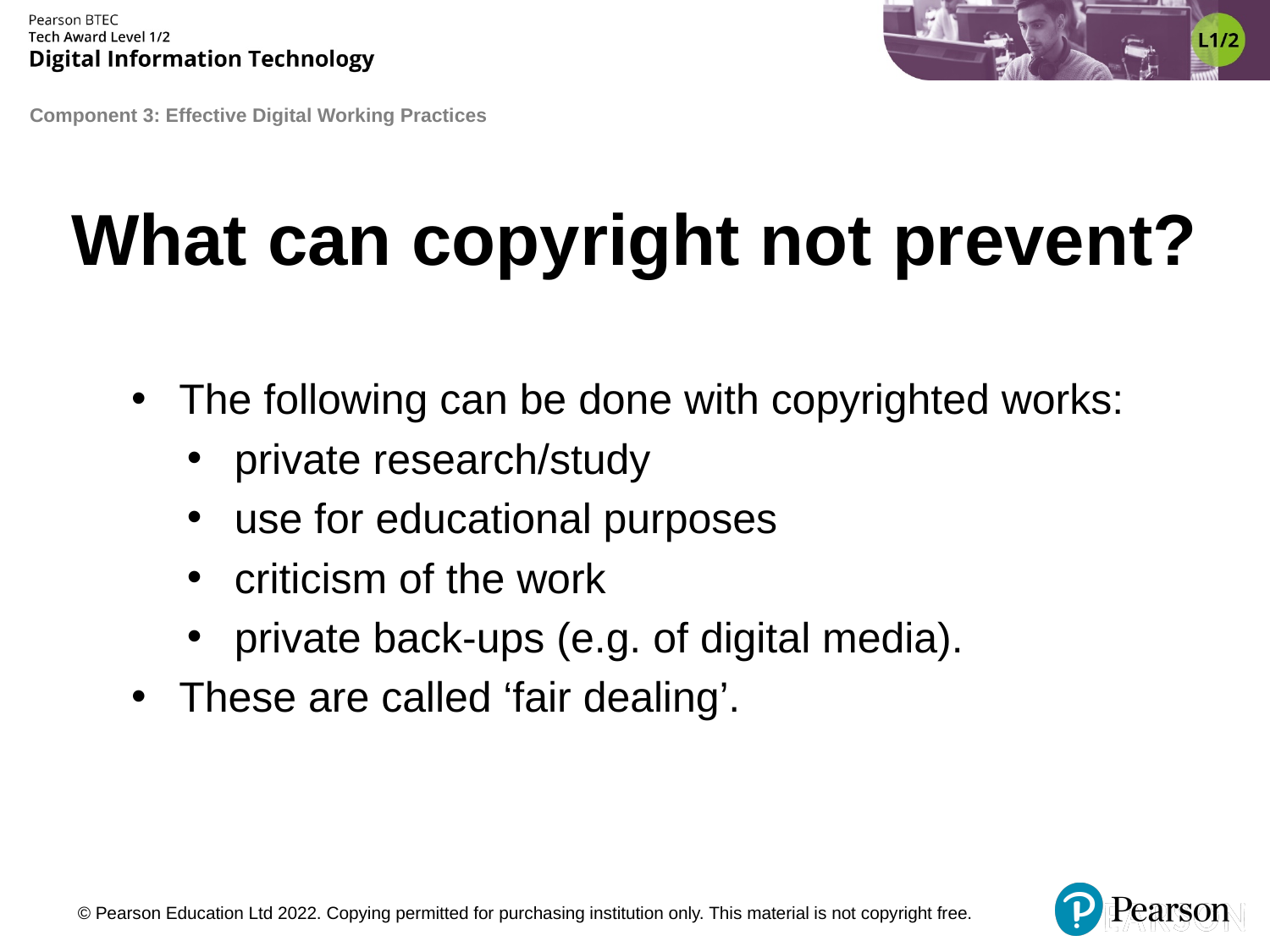

# What can copyright not prevent?
The following can be done with copyrighted works:
private research/study
use for educational purposes
criticism of the work
private back-ups (e.g. of digital media).
These are called ‘fair dealing’.
© Pearson Education Ltd 2022. Copying permitted for purchasing institution only. This material is not copyright free.